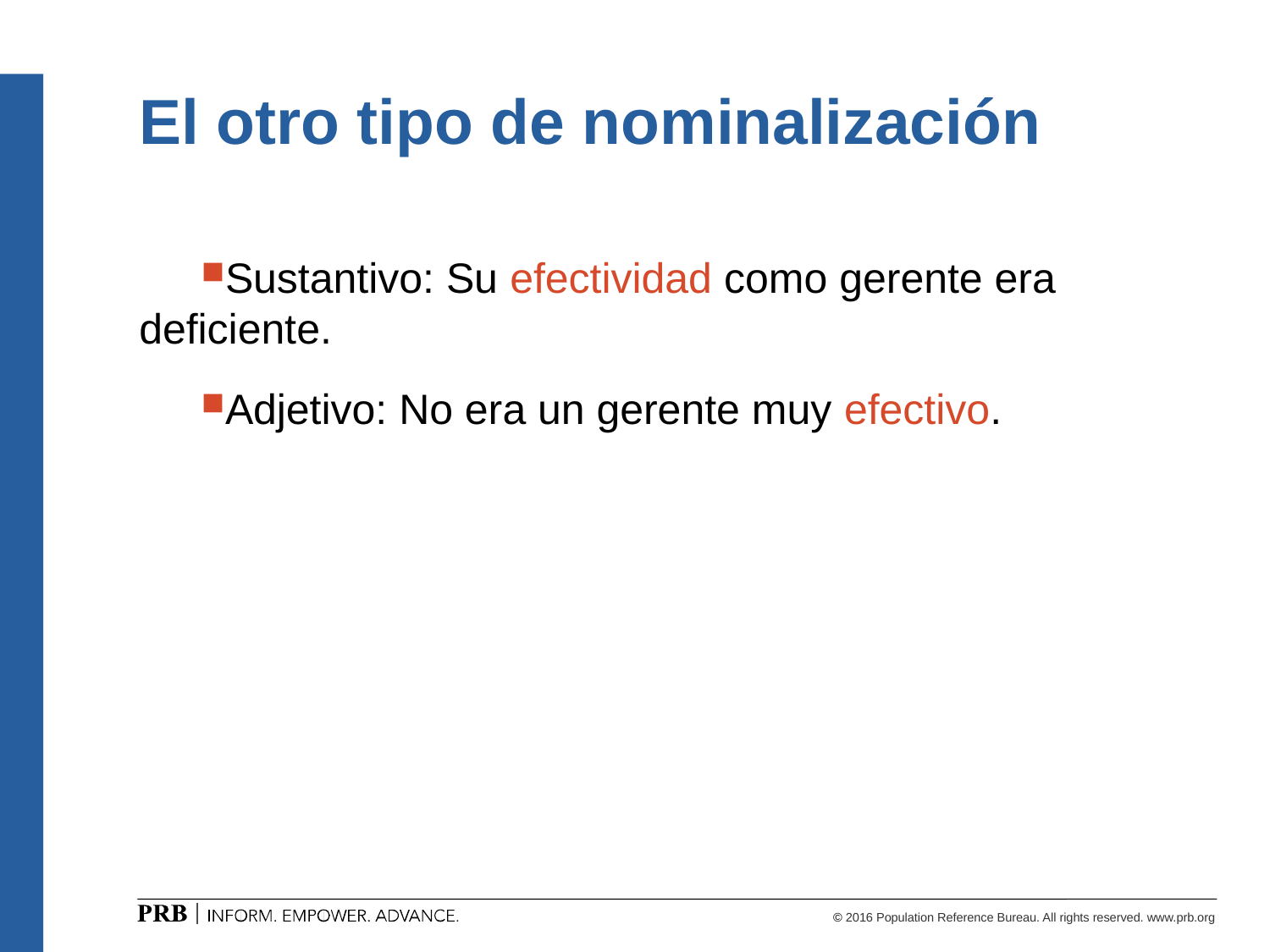

# El otro tipo de nominalización
Sustantivo: Su efectividad como gerente era deficiente.
Adjetivo: No era un gerente muy efectivo.